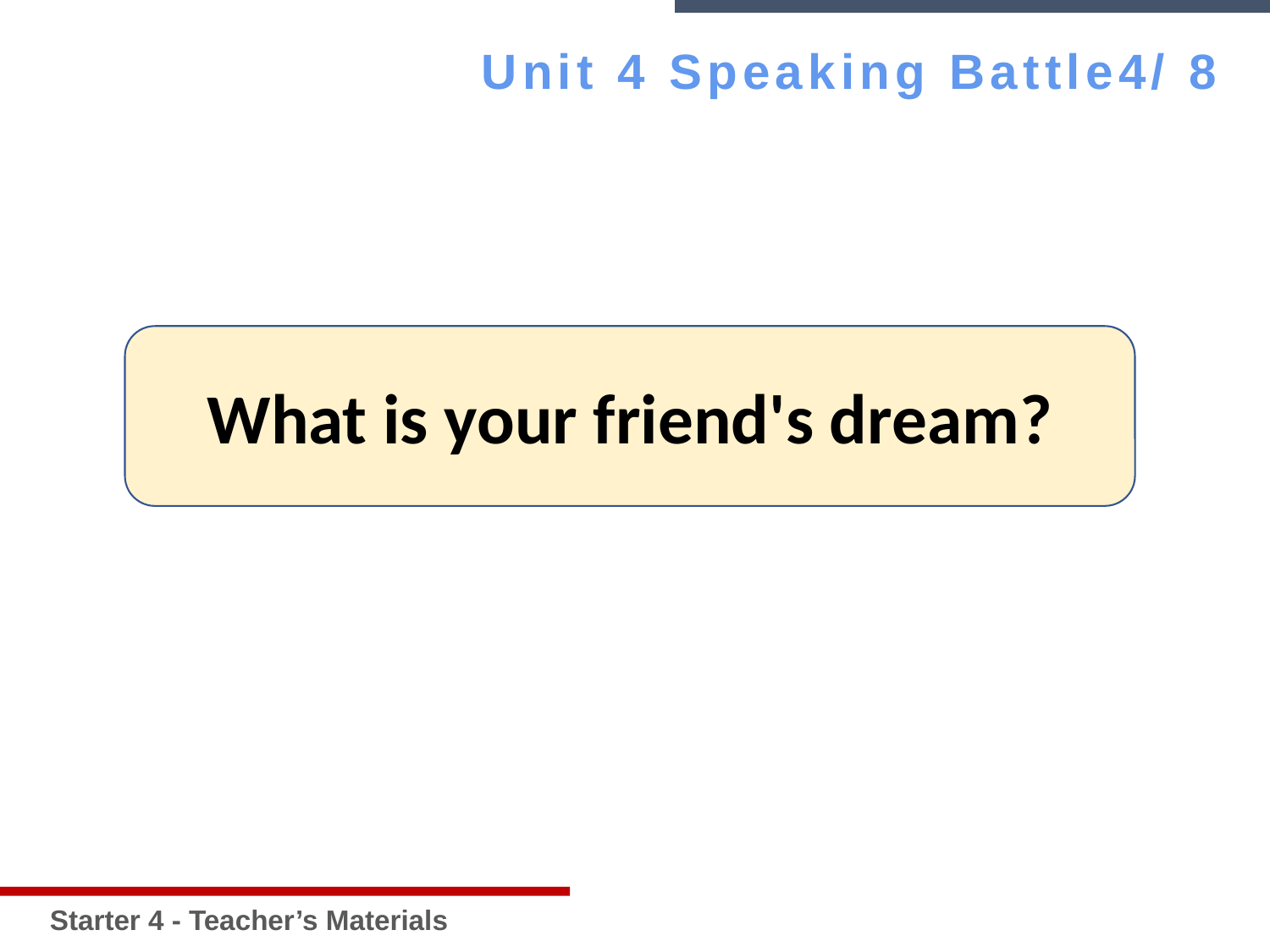

Starter 4 - Teacher’s Materials
Unit 4 Speaking Battle4/ 8
What is your friend's dream?